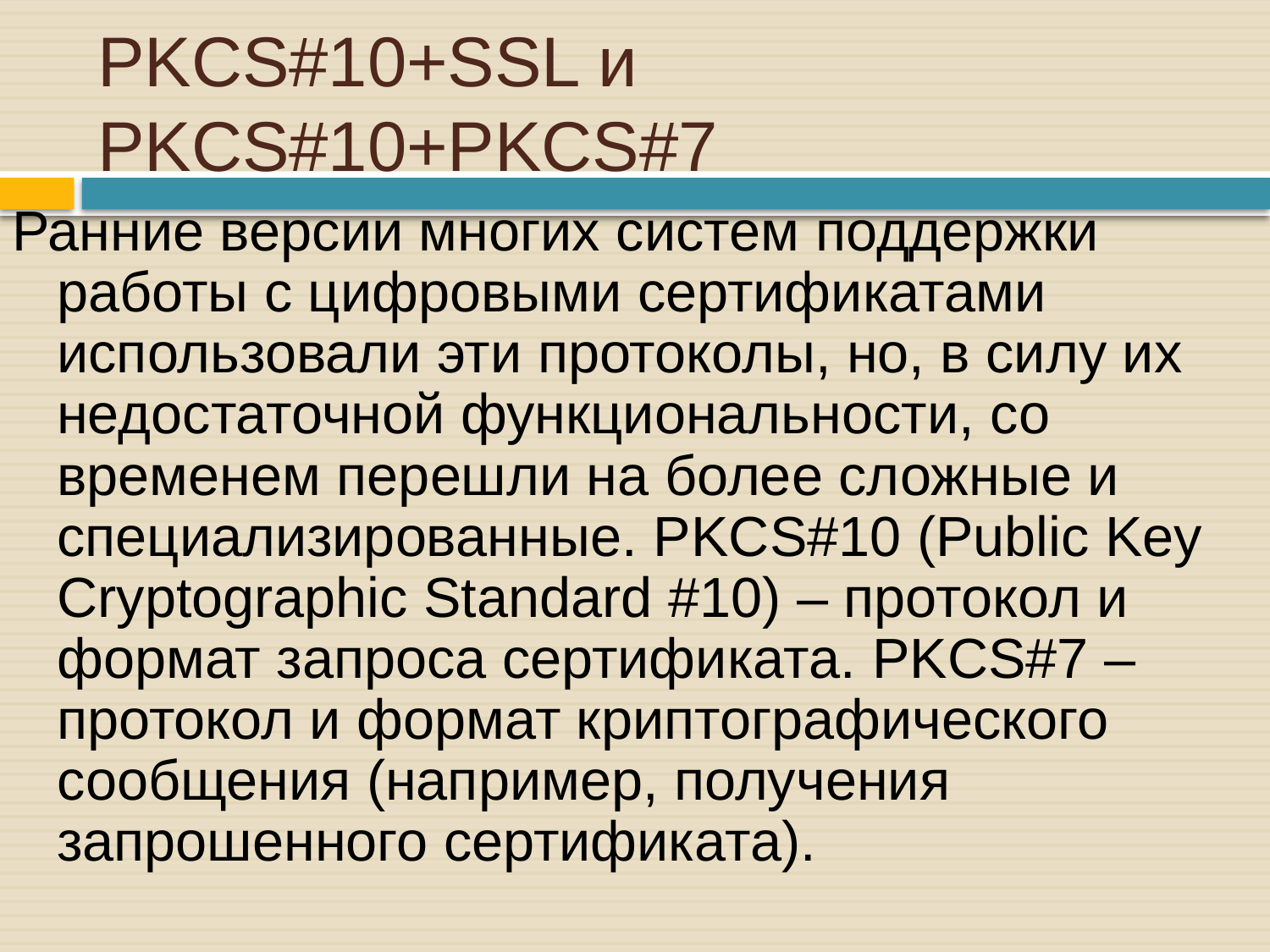

# PKCS#10+SSL и PKCS#10+PKCS#7
Ранние версии многих систем поддержки работы с цифровыми сертификатами использовали эти протоколы, но, в силу их недостаточной функциональности, со временем перешли на более сложные и специализированные. PKCS#10 (Public Key Cryptographic Standard #10) – протокол и формат запроса сертификата. PKCS#7 – протокол и формат криптографического сообщения (например, получения запрошенного сертификата).